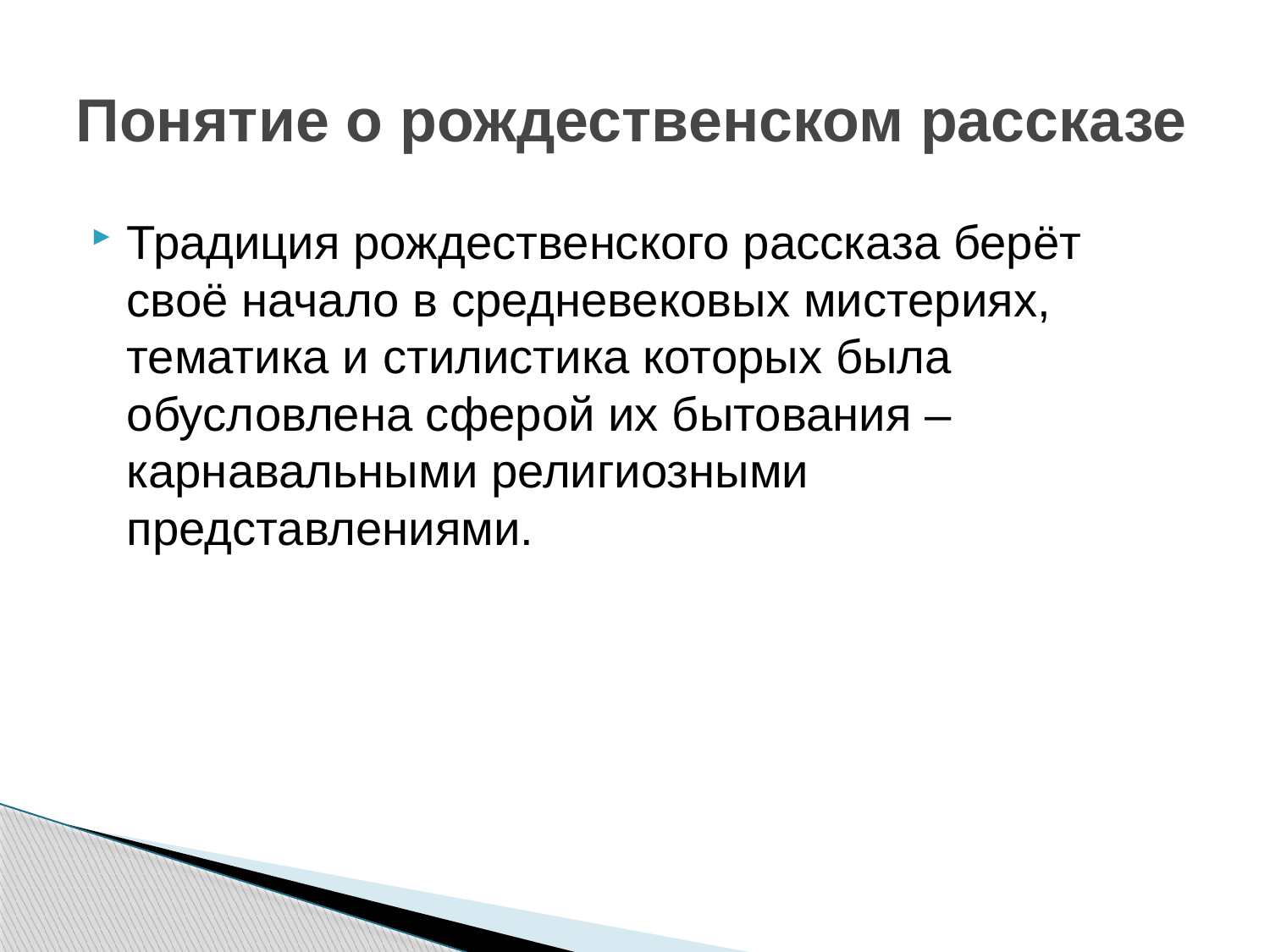

# Понятие о рождественском рассказе
Традиция рождественского рассказа берёт своё начало в средневековых мистериях, тематика и стилистика которых была обусловлена сферой их бытования – карнавальными религиозными представлениями.